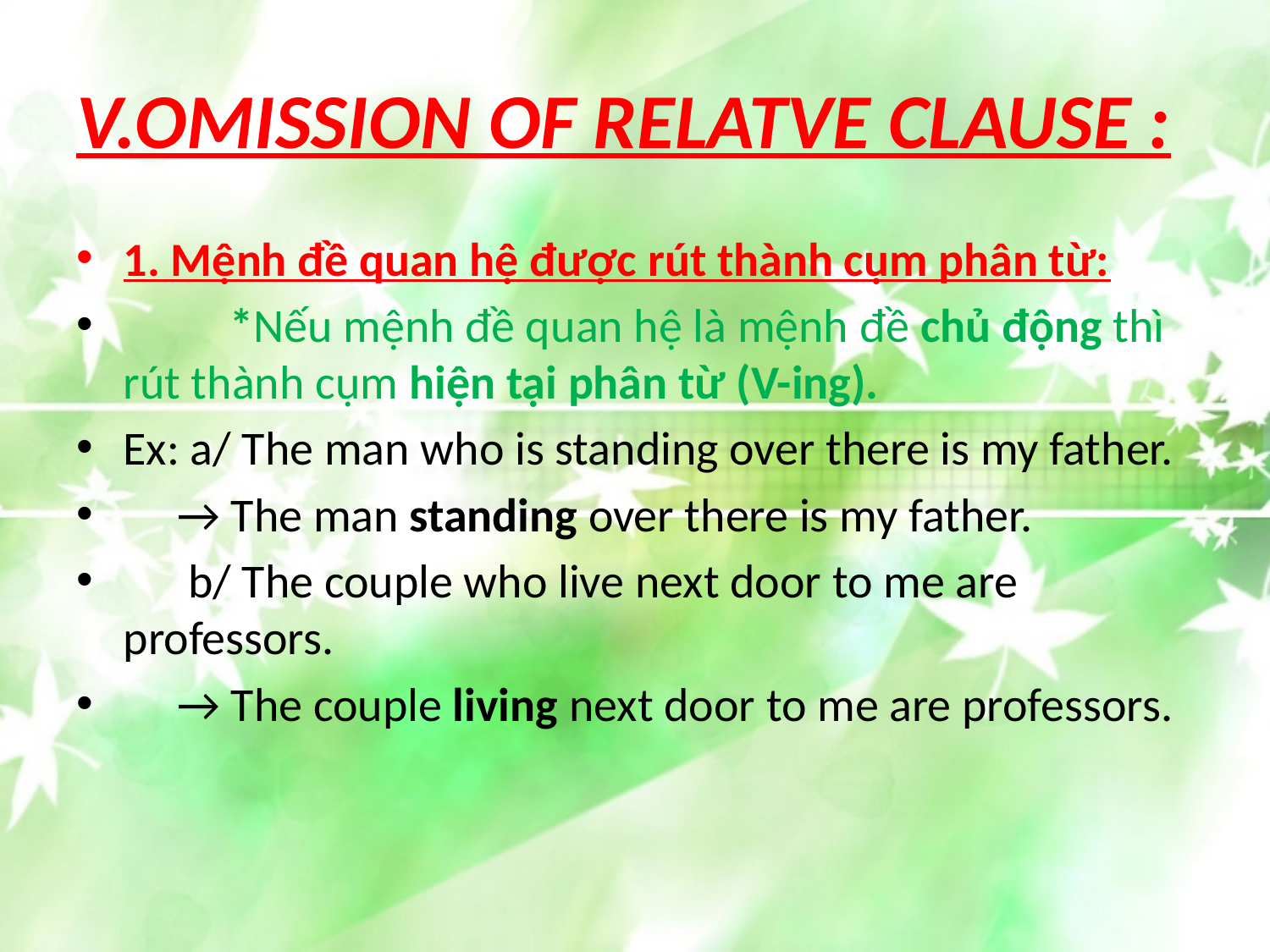

# V.OMISSION OF RELATVE CLAUSE :
1. Mệnh đề quan hệ được rút thành cụm phân từ:
	*Nếu mệnh đề quan hệ là mệnh đề chủ động thì rút thành cụm hiện tại phân từ (V-ing).
Ex: a/ The man who is standing over there is my father.
     → The man standing over there is my father.
      b/ The couple who live next door to me are professors.
     → The couple living next door to me are professors.